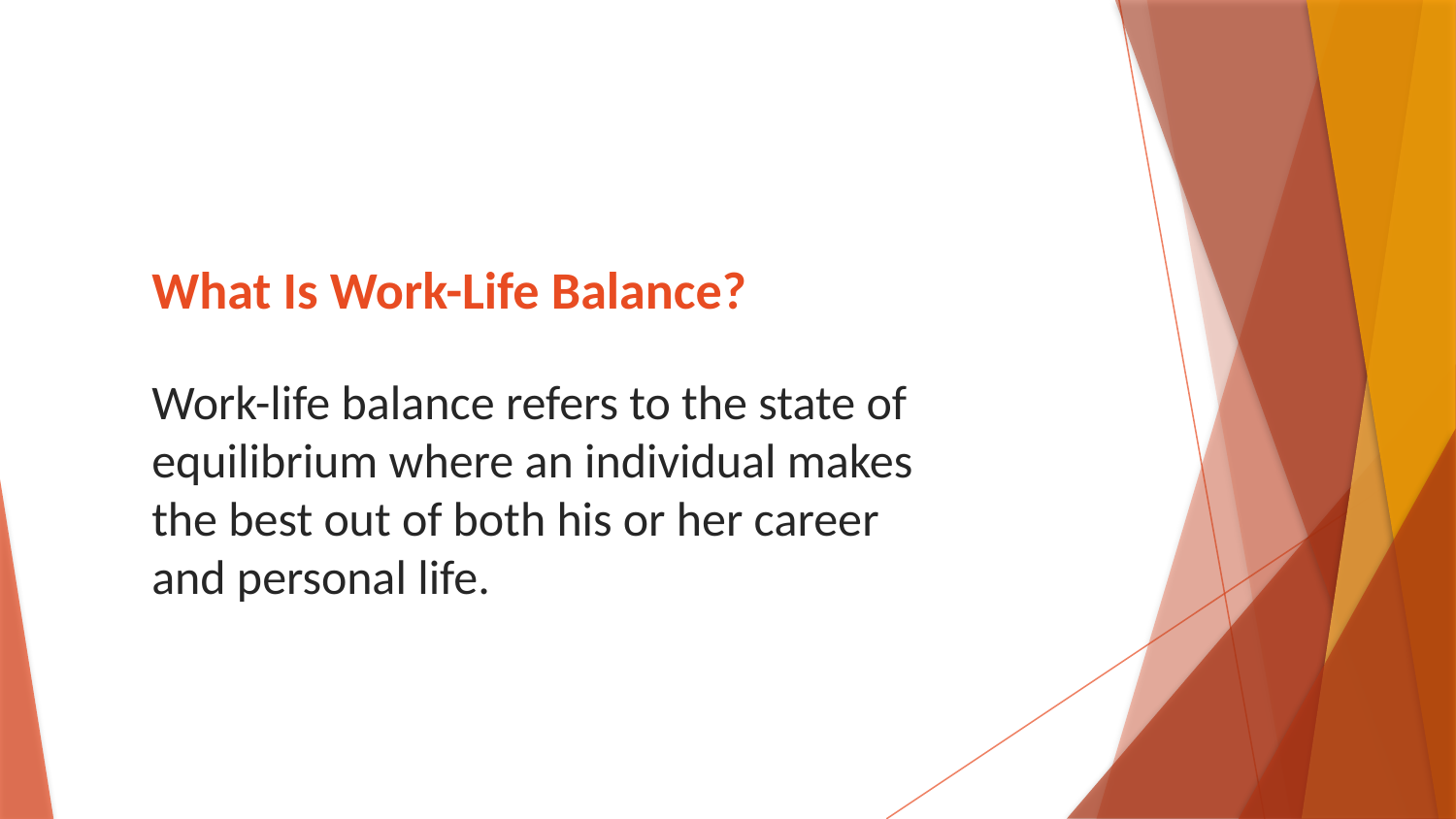

# What Is Work-Life Balance?
Work-life balance refers to the state of equilibrium where an individual makes the best out of both his or her career and personal life.